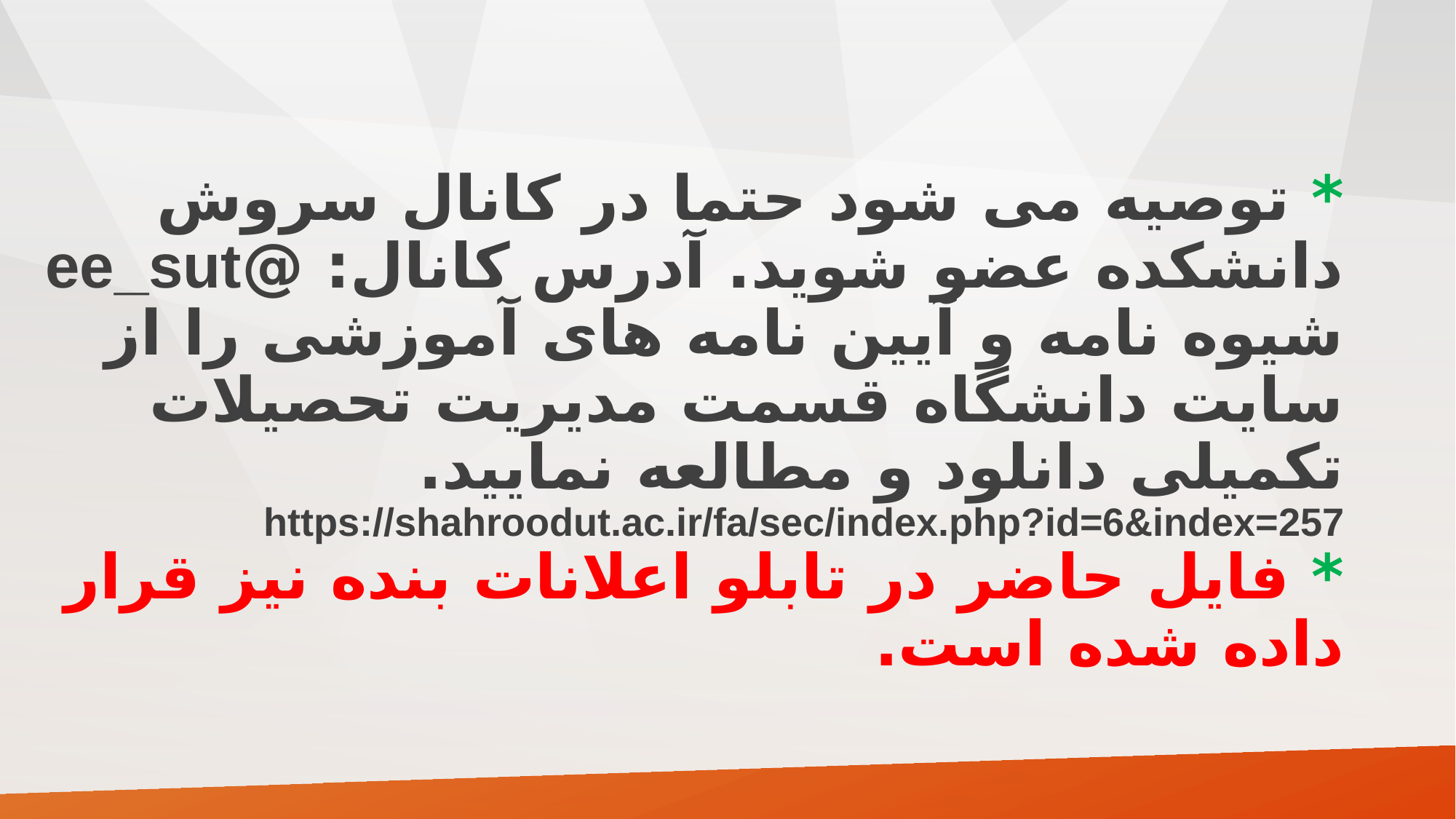

# * توصیه می شود حتما در کانال سروش دانشکده عضو شوید. آدرس کانال: @ee_sut شیوه نامه و آیین نامه های آموزشی را از سایت دانشگاه قسمت مدیریت تحصیلات تکمیلی دانلود و مطالعه نمایید. https://shahroodut.ac.ir/fa/sec/index.php?id=6&index=257 * فایل حاضر در تابلو اعلانات بنده نیز قرار داده شده است.